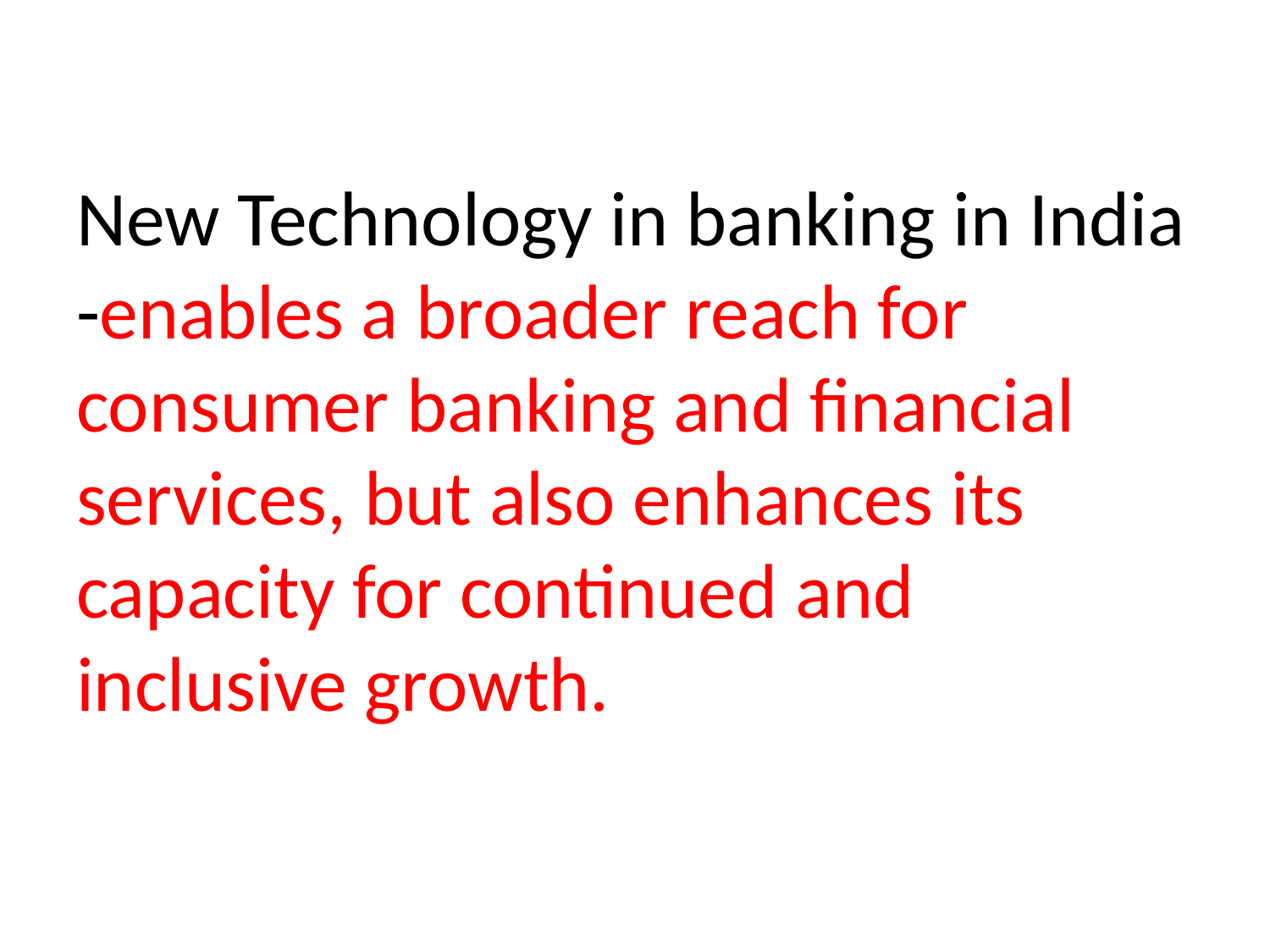

# New Technology in banking in India -enables a broader reach for consumer banking and financial services, but also enhances its capacity for continued and inclusive growth.